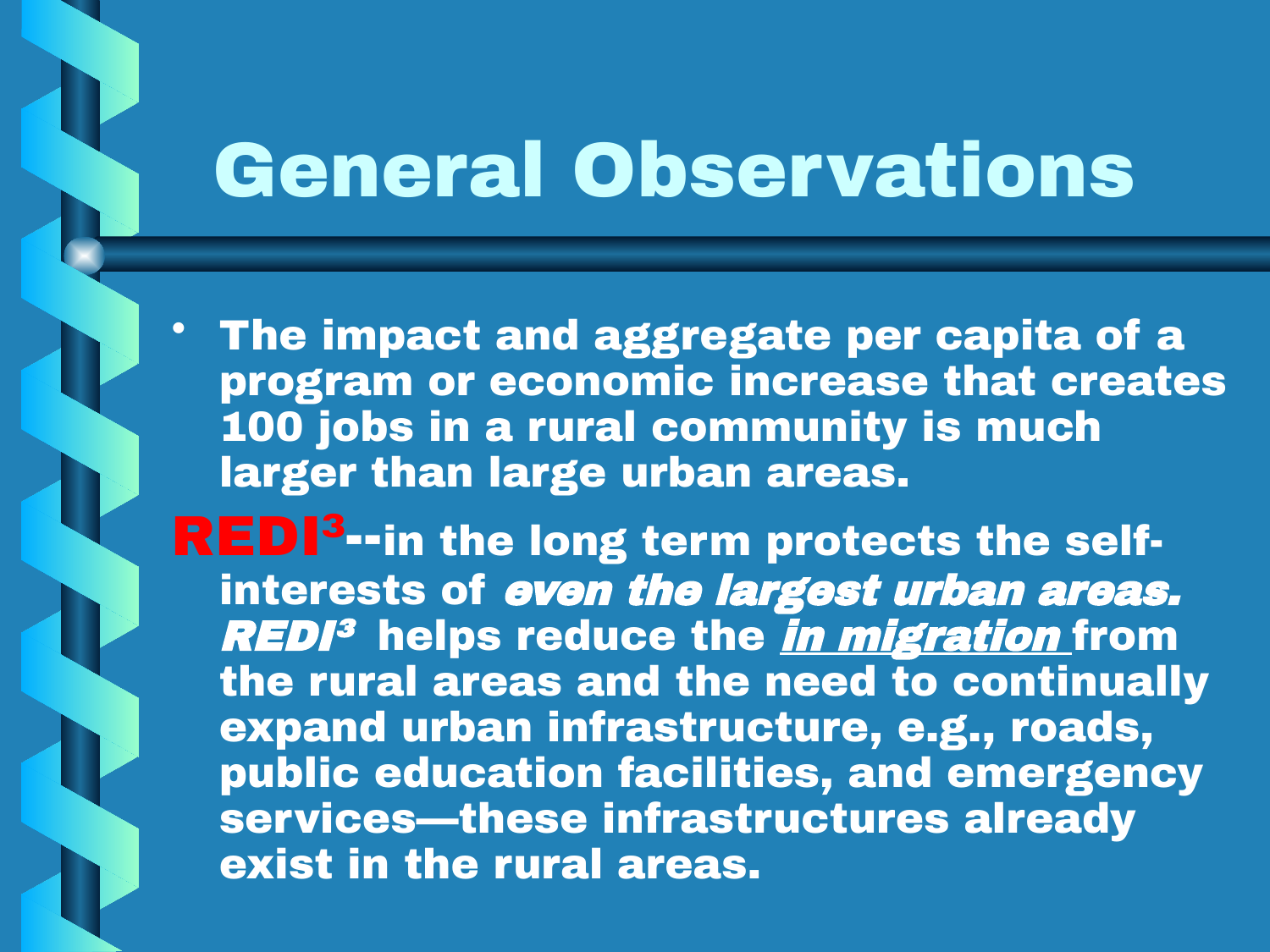

# General Observations
The impact and aggregate per capita of a program or economic increase that creates 100 jobs in a rural community is much larger than large urban areas.
REDI³--in the long term protects the self- interests of even the largest urban areas.  REDI³  helps reduce the in migration from the rural areas and the need to continually expand urban infrastructure, e.g., roads, public education facilities, and emergency services—these infrastructures already exist in the rural areas.